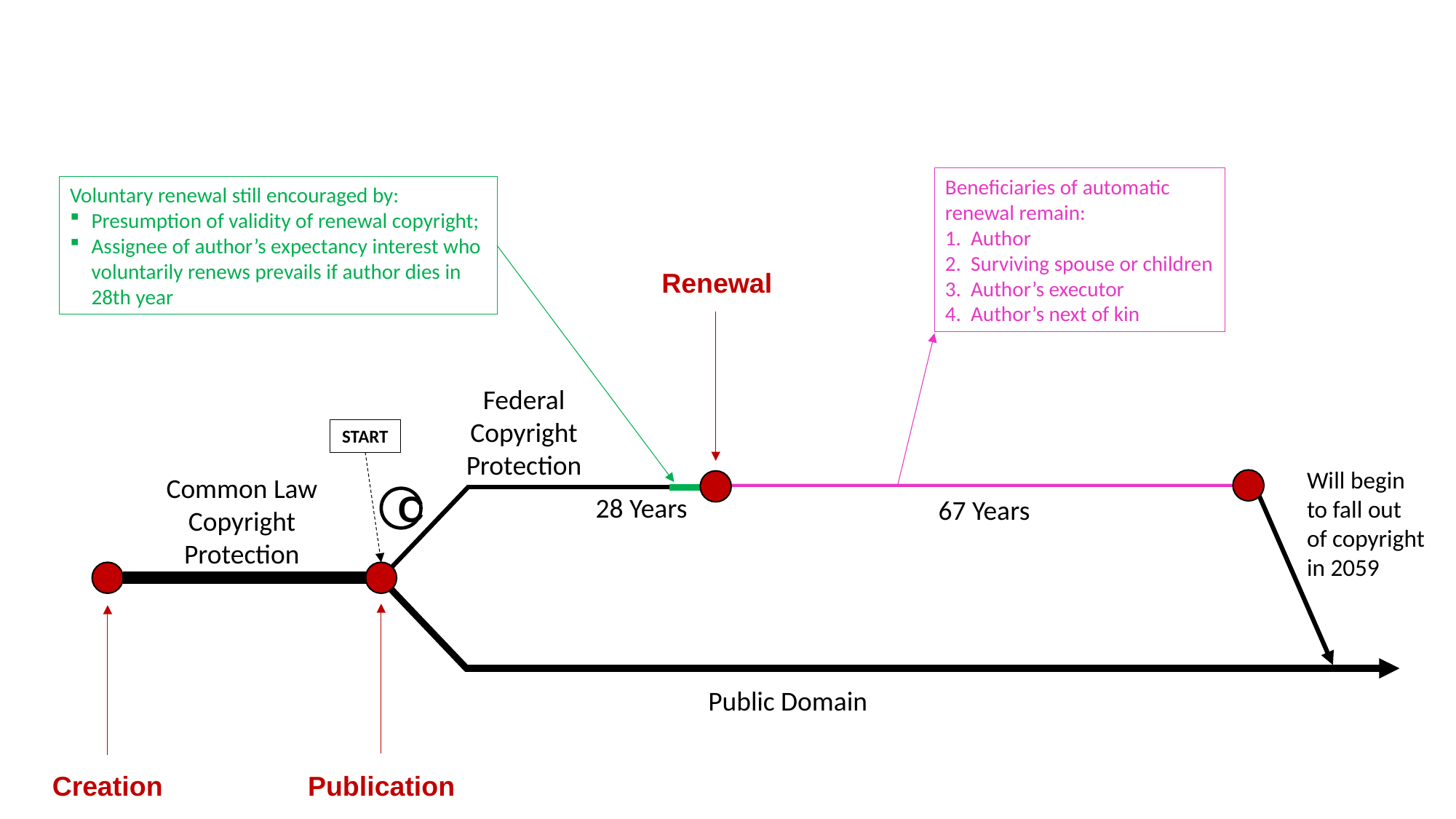

Beneficiaries of automatic renewal remain:
1.  Author
2.  Surviving spouse or children
3.  Author’s executor
4.  Author’s next of kin
Voluntary renewal still encouraged by:
Presumption of validity of renewal copyright;
Assignee of author’s expectancy interest who voluntarily renews prevails if author dies in 28th year
Renewal
Federal Copyright Protection
START
Will begin to fall out of copyright in 2059
Common Law Copyright Protection

28 Years
67 Years
C

Public Domain
Creation
Publication